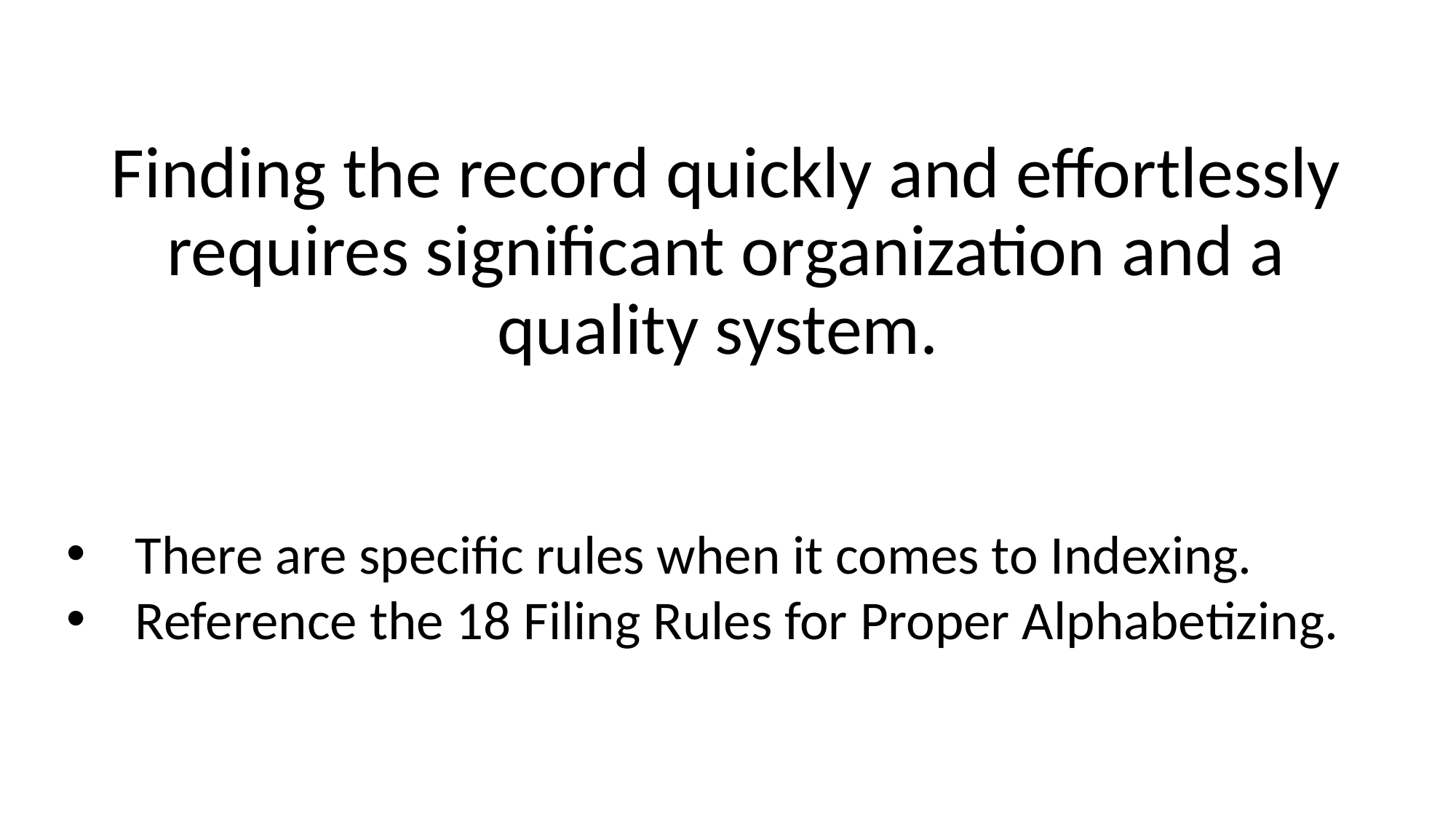

# Finding the record quickly and effortlessly requires significant organization and a quality system.
There are specific rules when it comes to Indexing.
Reference the 18 Filing Rules for Proper Alphabetizing.